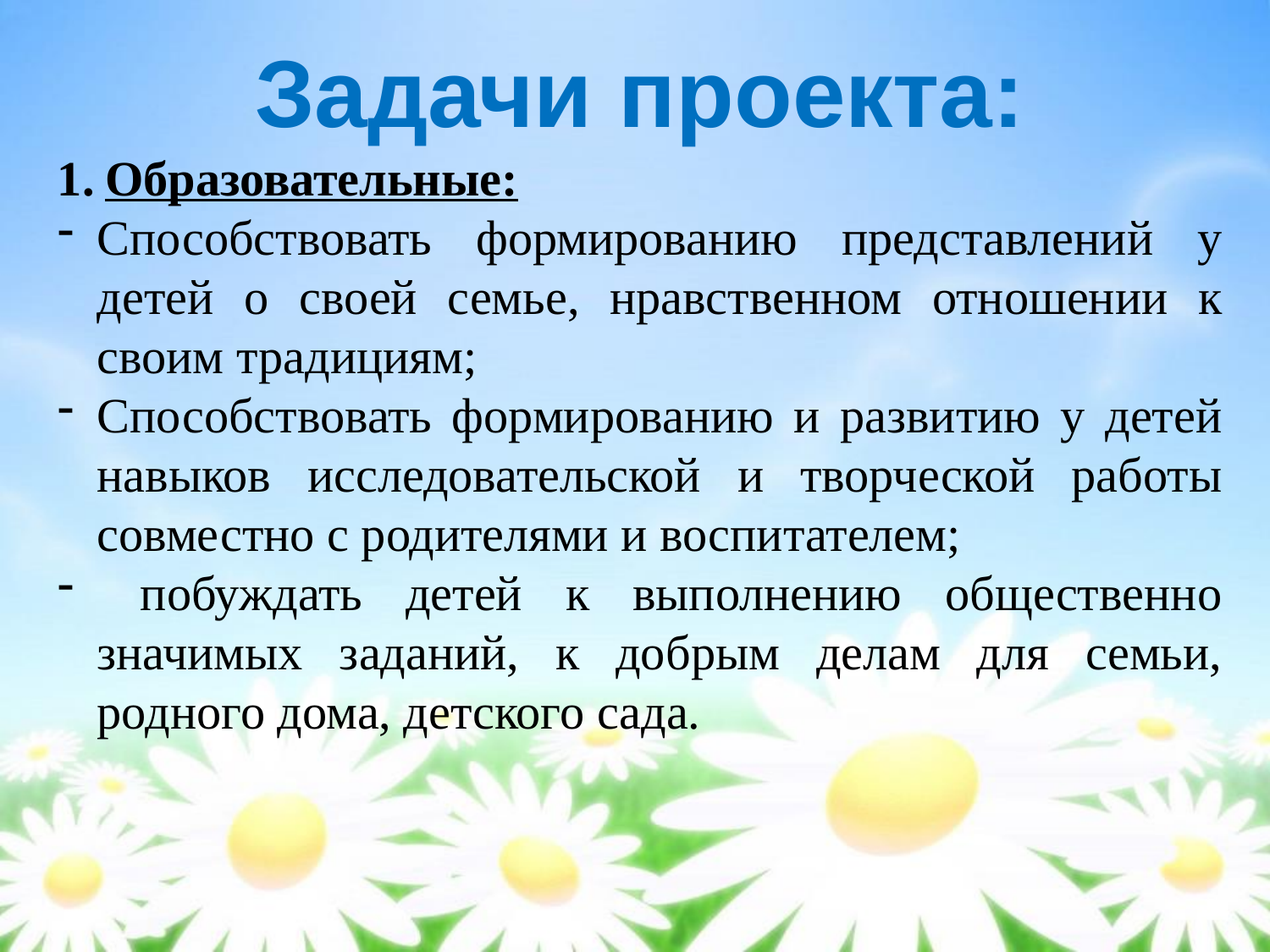

Задачи проекта:
Образовательные:
Способствовать формированию представлений у детей о своей семье, нравственном отношении к своим традициям;
Способствовать формированию и развитию у детей навыков исследовательской и творческой работы совместно с родителями и воспитателем;
 побуждать детей к выполнению общественно значимых заданий, к добрым делам для семьи, родного дома, детского сада.